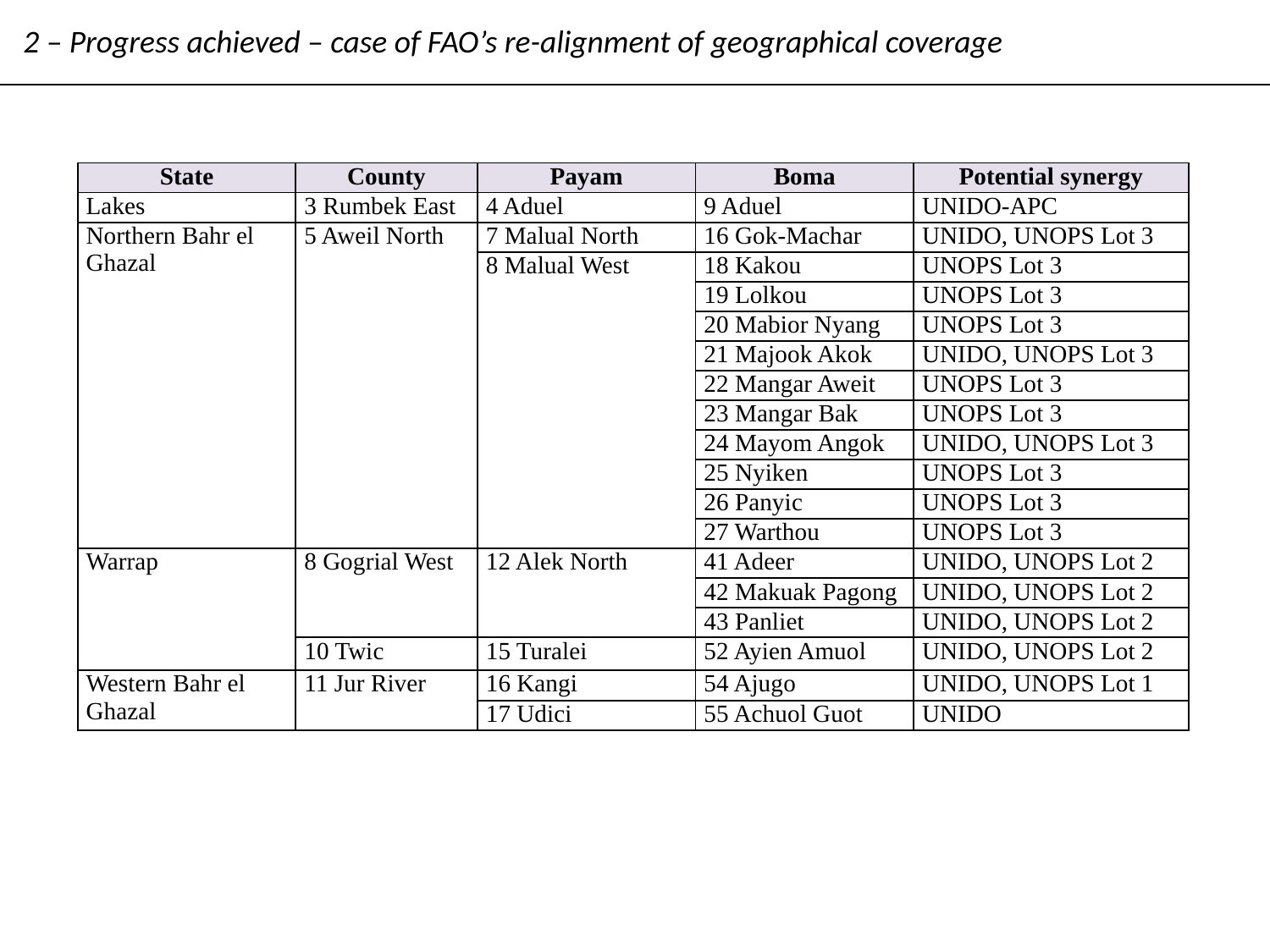

2 – Progress achieved – case of FAO’s re-alignment of geographical coverage
| State | County | Payam | Boma | Potential synergy |
| --- | --- | --- | --- | --- |
| Lakes | 3 Rumbek East | 4 Aduel | 9 Aduel | UNIDO-APC |
| Northern Bahr el Ghazal | 5 Aweil North | 7 Malual North | 16 Gok-Machar | UNIDO, UNOPS Lot 3 |
|  |  | 8 Malual West | 18 Kakou | UNOPS Lot 3 |
|  |  |  | 19 Lolkou | UNOPS Lot 3 |
|  |  |  | 20 Mabior Nyang | UNOPS Lot 3 |
|  |  |  | 21 Majook Akok | UNIDO, UNOPS Lot 3 |
|  |  |  | 22 Mangar Aweit | UNOPS Lot 3 |
|  |  |  | 23 Mangar Bak | UNOPS Lot 3 |
|  |  |  | 24 Mayom Angok | UNIDO, UNOPS Lot 3 |
|  |  |  | 25 Nyiken | UNOPS Lot 3 |
|  |  |  | 26 Panyic | UNOPS Lot 3 |
|  |  |  | 27 Warthou | UNOPS Lot 3 |
| Warrap | 8 Gogrial West | 12 Alek North | 41 Adeer | UNIDO, UNOPS Lot 2 |
|  |  |  | 42 Makuak Pagong | UNIDO, UNOPS Lot 2 |
|  |  |  | 43 Panliet | UNIDO, UNOPS Lot 2 |
|  | 10 Twic | 15 Turalei | 52 Ayien Amuol | UNIDO, UNOPS Lot 2 |
| Western Bahr el Ghazal | 11 Jur River | 16 Kangi | 54 Ajugo | UNIDO, UNOPS Lot 1 |
|  |  | 17 Udici | 55 Achuol Guot | UNIDO |